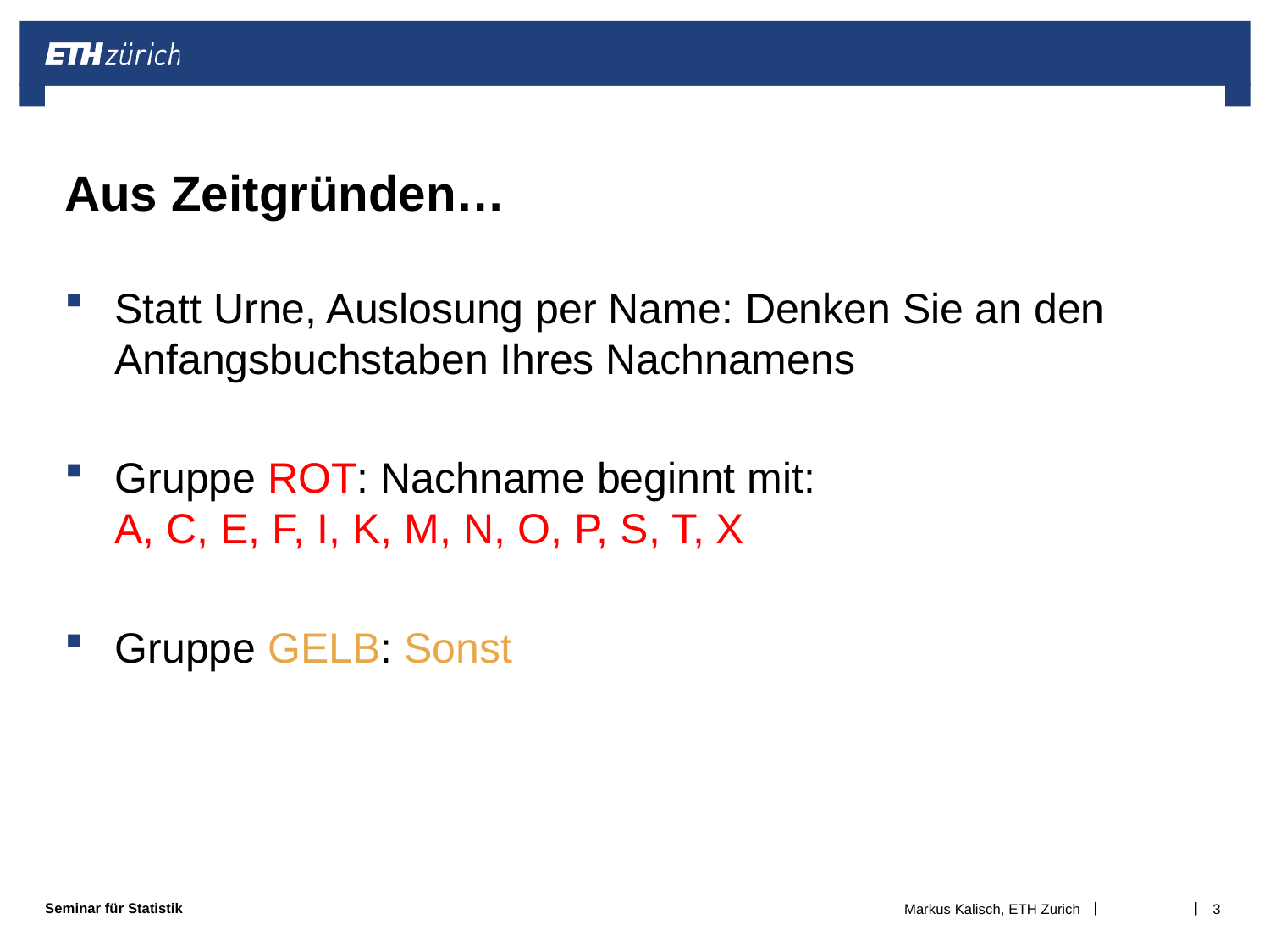

# Aus Zeitgründen…
Statt Urne, Auslosung per Name: Denken Sie an den Anfangsbuchstaben Ihres Nachnamens

Gruppe ROT: Nachname beginnt mit:
A, C, E, F, I, K, M, N, O, P, S, T, X

Gruppe GELB: Sonst
Markus Kalisch, ETH Zurich
3